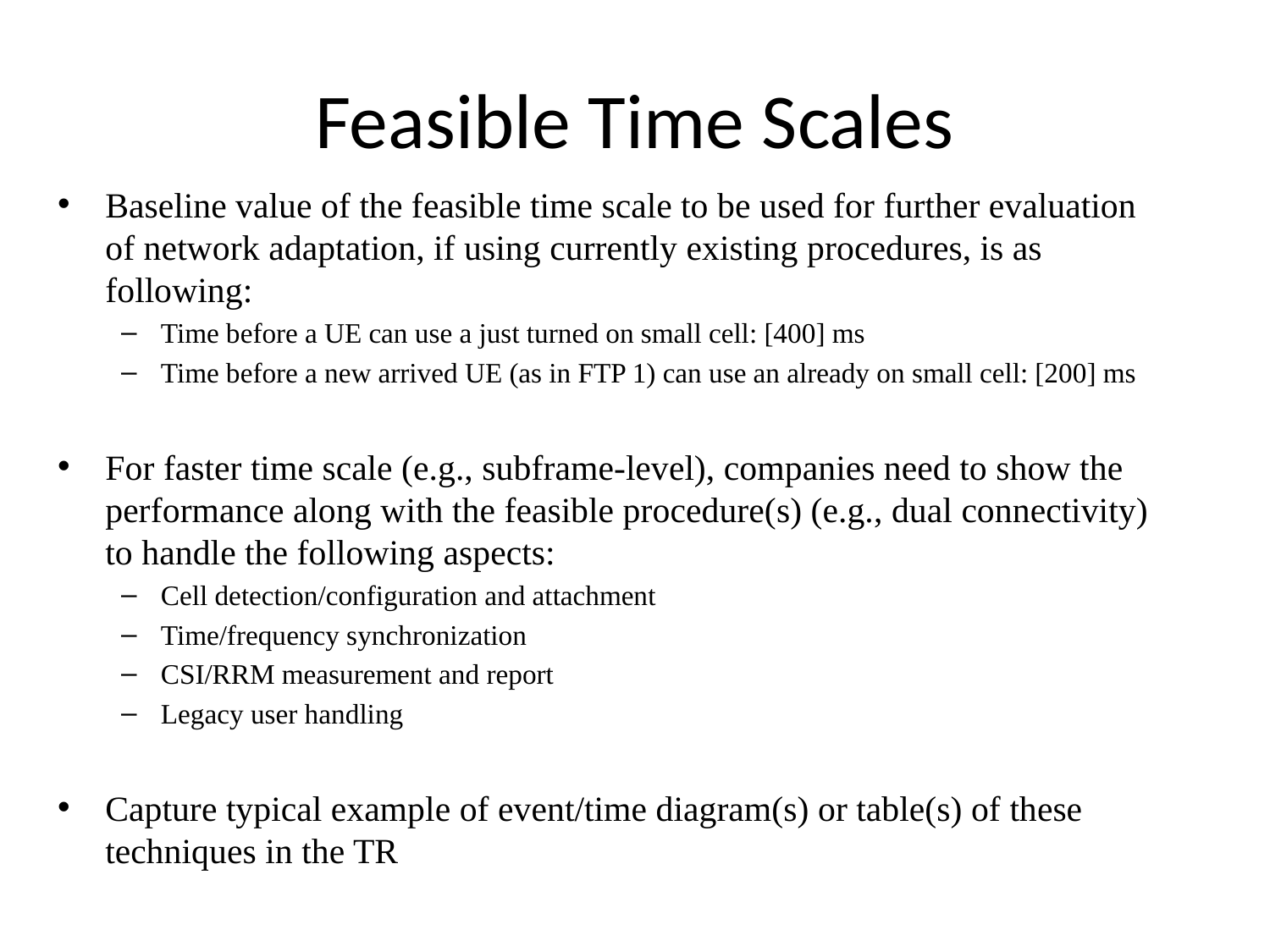

# Feasible Time Scales
Baseline value of the feasible time scale to be used for further evaluation of network adaptation, if using currently existing procedures, is as following:
Time before a UE can use a just turned on small cell: [400] ms
Time before a new arrived UE (as in FTP 1) can use an already on small cell: [200] ms

For faster time scale (e.g., subframe-level), companies need to show the performance along with the feasible procedure(s) (e.g., dual connectivity) to handle the following aspects:
Cell detection/configuration and attachment
Time/frequency synchronization
CSI/RRM measurement and report
Legacy user handling

Capture typical example of event/time diagram(s) or table(s) of these techniques in the TR